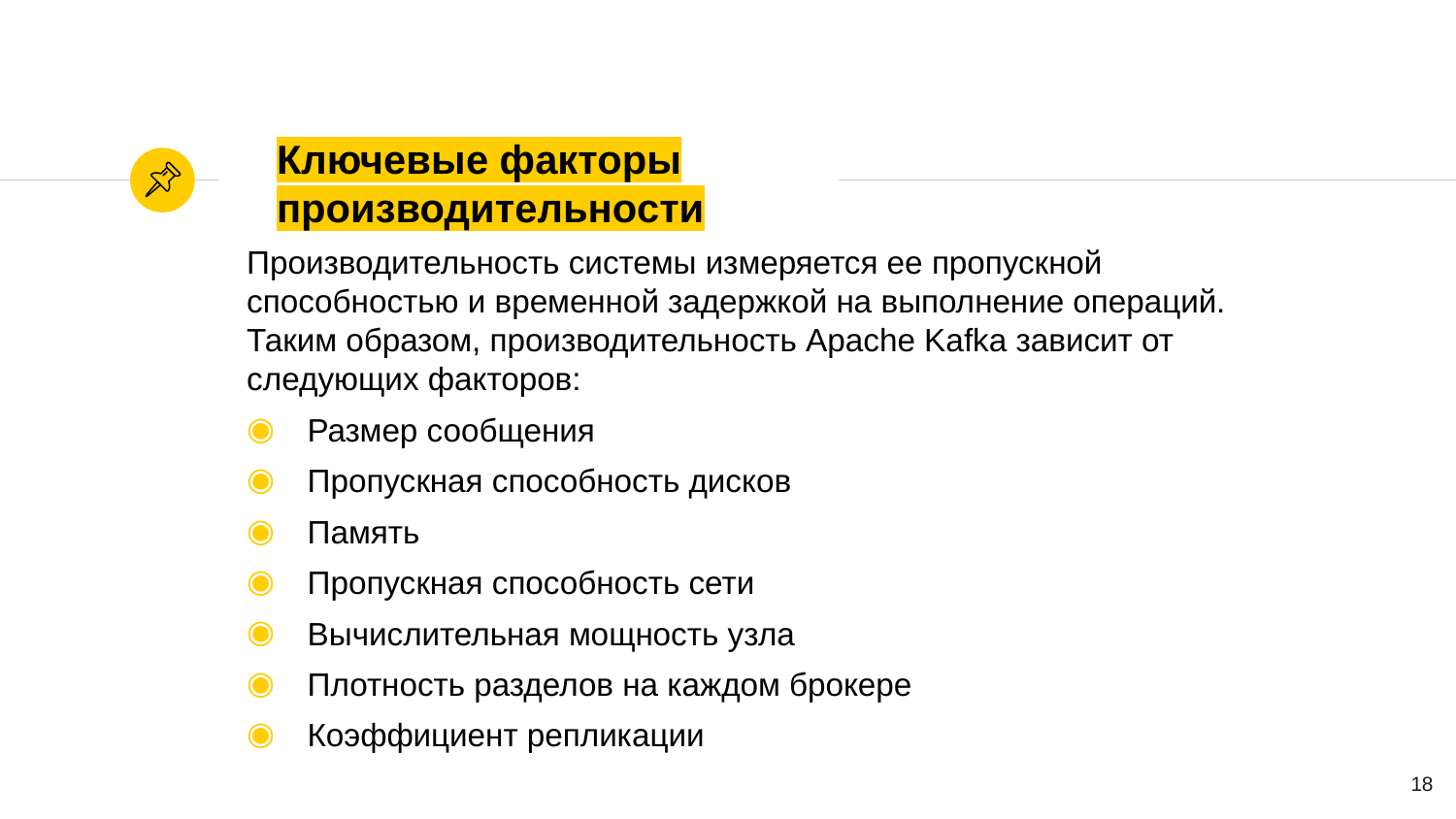

# Ключевые факторы производительности

Производительность системы измеряется ее пропускной способностью и временной задержкой на выполнение операций. Таким образом, производительность Apache Kafka зависит от следующих факторов:
Размер сообщения
Пропускная способность дисков
Память
Пропускная способность сети
Вычислительная мощность узла
Плотность разделов на каждом брокере
Коэффициент репликации

18